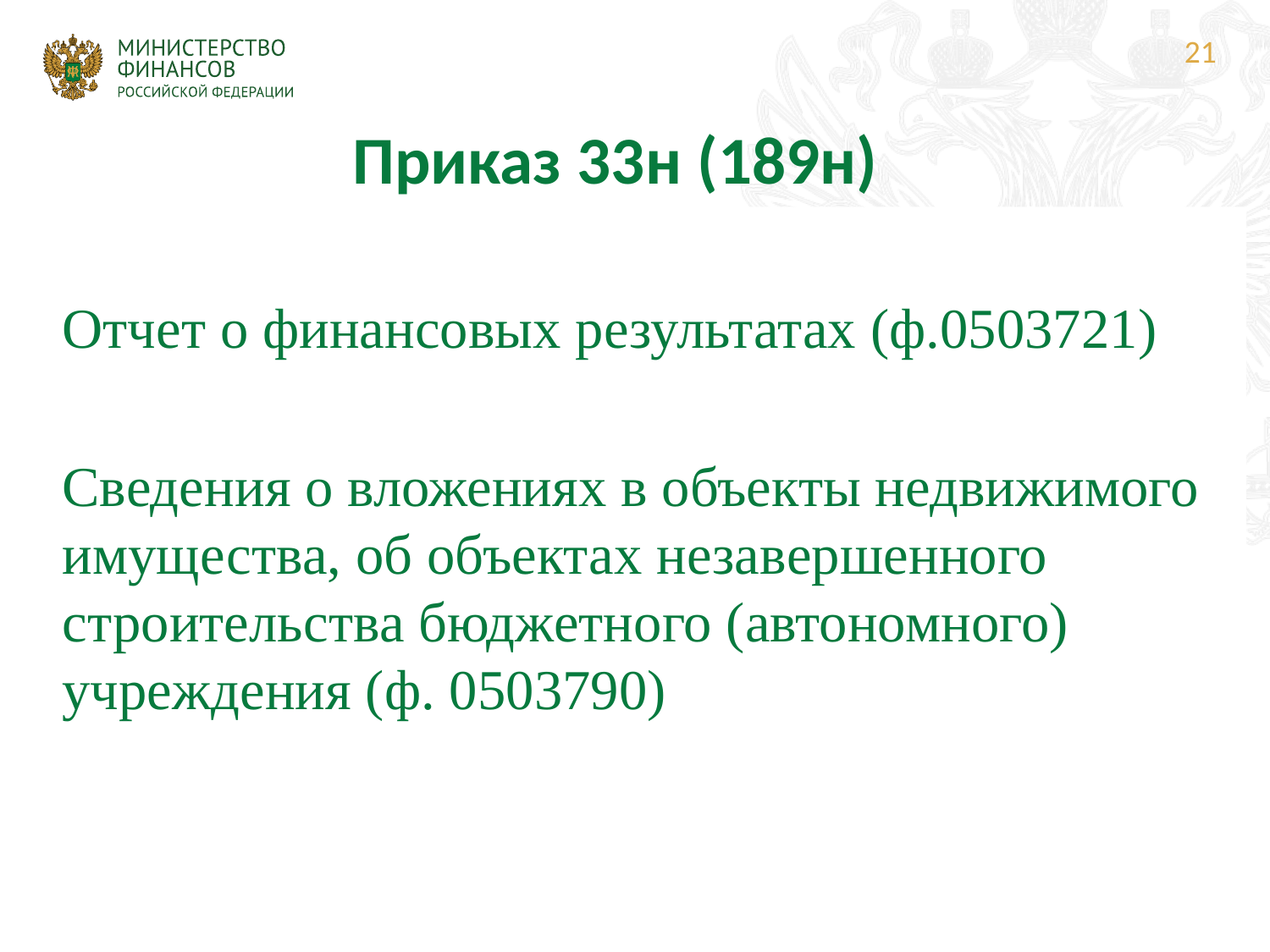

21
# Приказ 33н (189н)

Отчет о финансовых результатах (ф.0503721)

Сведения о вложениях в объекты недвижимого имущества, об объектах незавершенного строительства бюджетного (автономного) учреждения (ф. 0503790)